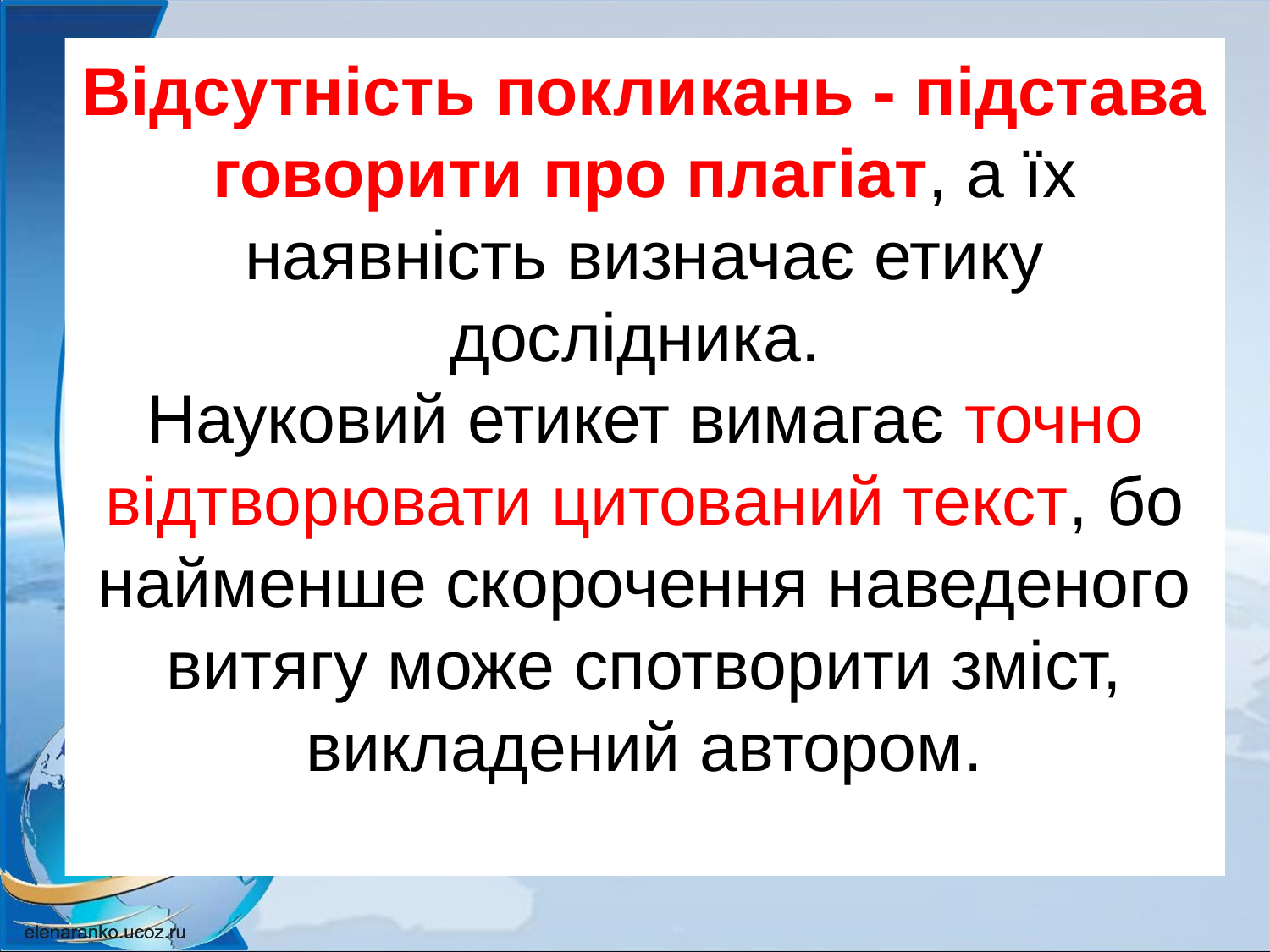

# Відсутність покликань - підстава говорити про плагіат, а їх наявність визначає етику дослідника. Науковий етикет вимагає точно відтворювати цитований текст, бо найменше скорочення наведеного витягу може спотворити зміст, викладений автором.